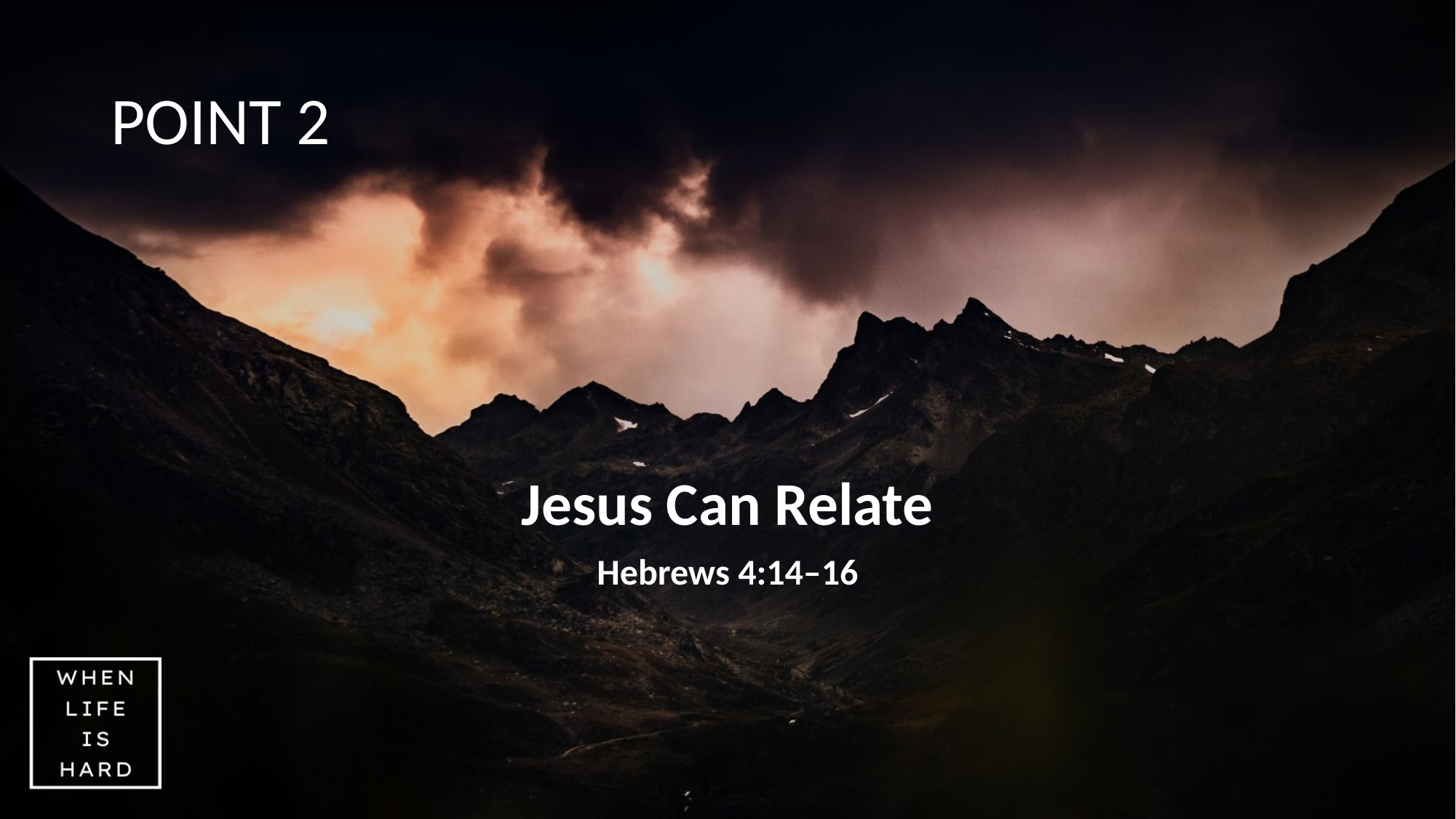

# POINT 2

Jesus Can Relate
Hebrews 4:14–16